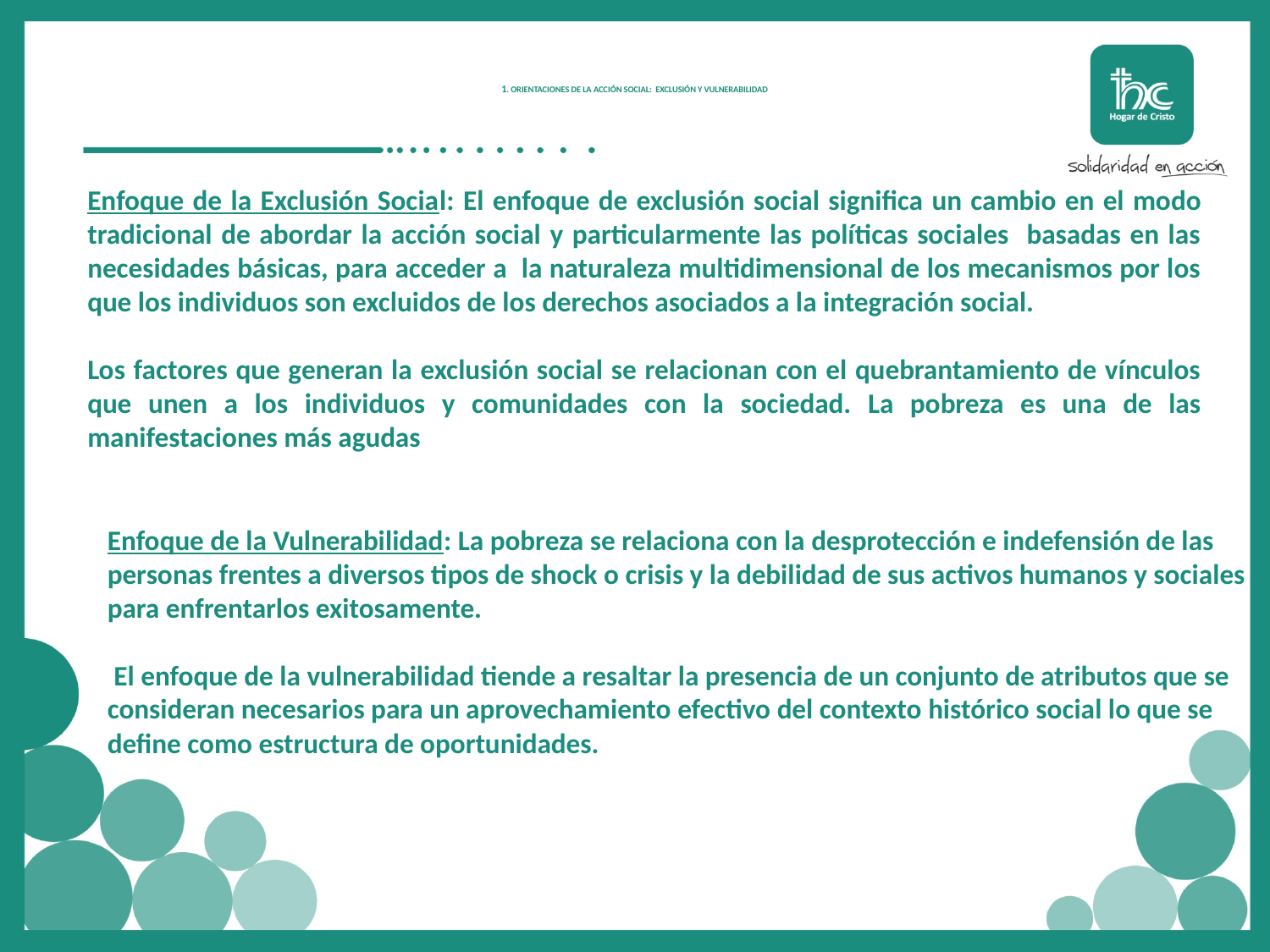

# 1. ORIENTACIONES DE LA ACCIÓN SOCIAL:  EXCLUSIÓN Y VULNERABILIDAD
Enfoque de la Exclusión Social: El enfoque de exclusión social significa un cambio en el modo tradicional de abordar la acción social y particularmente las políticas sociales  basadas en las necesidades básicas, para acceder a  la naturaleza multidimensional de los mecanismos por los que los individuos son excluidos de los derechos asociados a la integración social.

Los factores que generan la exclusión social se relacionan con el quebrantamiento de vínculos que unen a los individuos y comunidades con la sociedad. La pobreza es una de las manifestaciones más agudas

Enfoque de la Vulnerabilidad: La pobreza se relaciona con la desprotección e indefensión de las personas frentes a diversos tipos de shock o crisis y la debilidad de sus activos humanos y sociales para enfrentarlos exitosamente.

 El enfoque de la vulnerabilidad tiende a resaltar la presencia de un conjunto de atributos que se consideran necesarios para un aprovechamiento efectivo del contexto histórico social lo que se define como estructura de oportunidades.